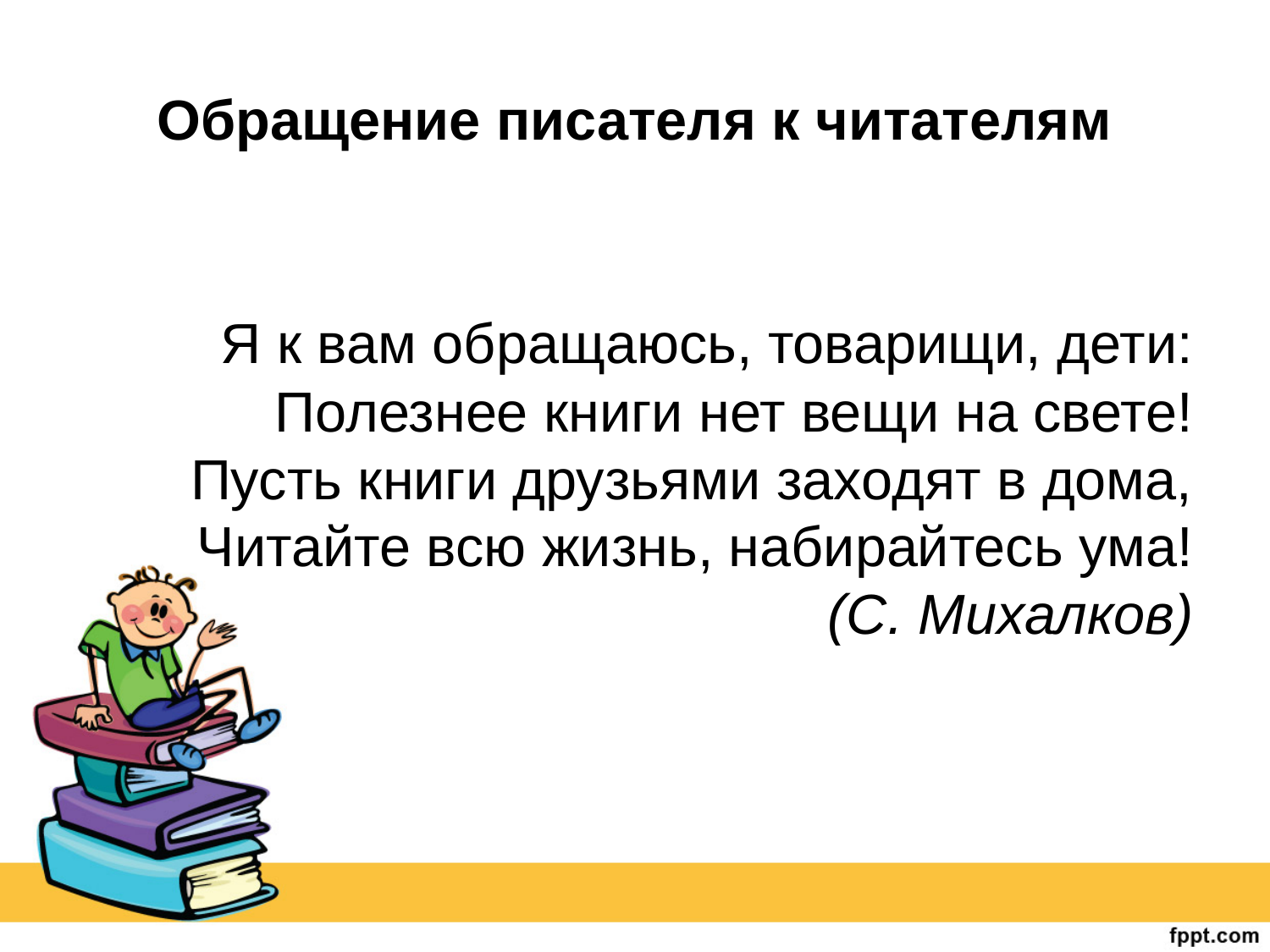

# Обращение писателя к читателям

   Я к вам обращаюсь, товарищи, дети:
Полезнее книги нет вещи на свете!
Пусть книги друзьями заходят в дома,
Читайте всю жизнь, набирайтесь ума!
(С. Михалков)